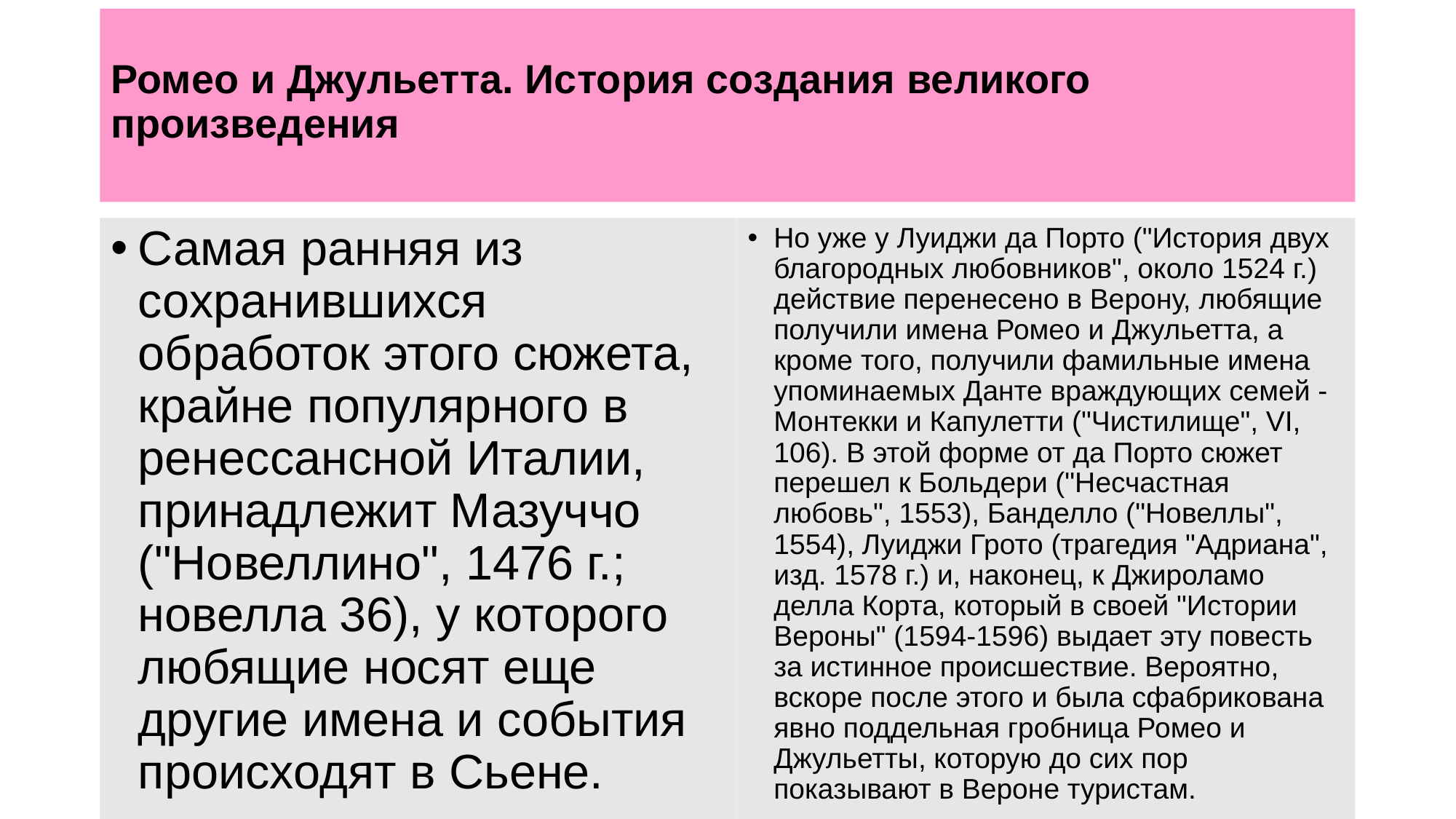

# Ромео и Джульетта. История создания великого произведения
Самая ранняя из сохранившихся обработок этого сюжета, крайне популярного в ренессансной Италии, принадлежит Мазуччо ("Новеллино", 1476 г.; новелла 36), у которого любящие носят еще другие имена и события происходят в Сьене.
Но уже у Луиджи да Порто ("История двух благородных любовников", около 1524 г.) действие перенесено в Верону, любящие получили имена Ромео и Джульетта, а кроме того, получили фамильные имена упоминаемых Данте враждующих семей - Монтекки и Капулетти ("Чистилище", VI, 106). В этой форме от да Порто сюжет перешел к Больдери ("Несчастная любовь", 1553), Банделло ("Новеллы", 1554), Луиджи Грото (трагедия "Адриана", изд. 1578 г.) и, наконец, к Джироламо делла Корта, который в своей "Истории Вероны" (1594-1596) выдает эту повесть за истинное происшествие. Вероятно, вскоре после этого и была сфабрикована явно поддельная гробница Ромео и Джульетты, которую до сих пор показывают в Вероне туристам.